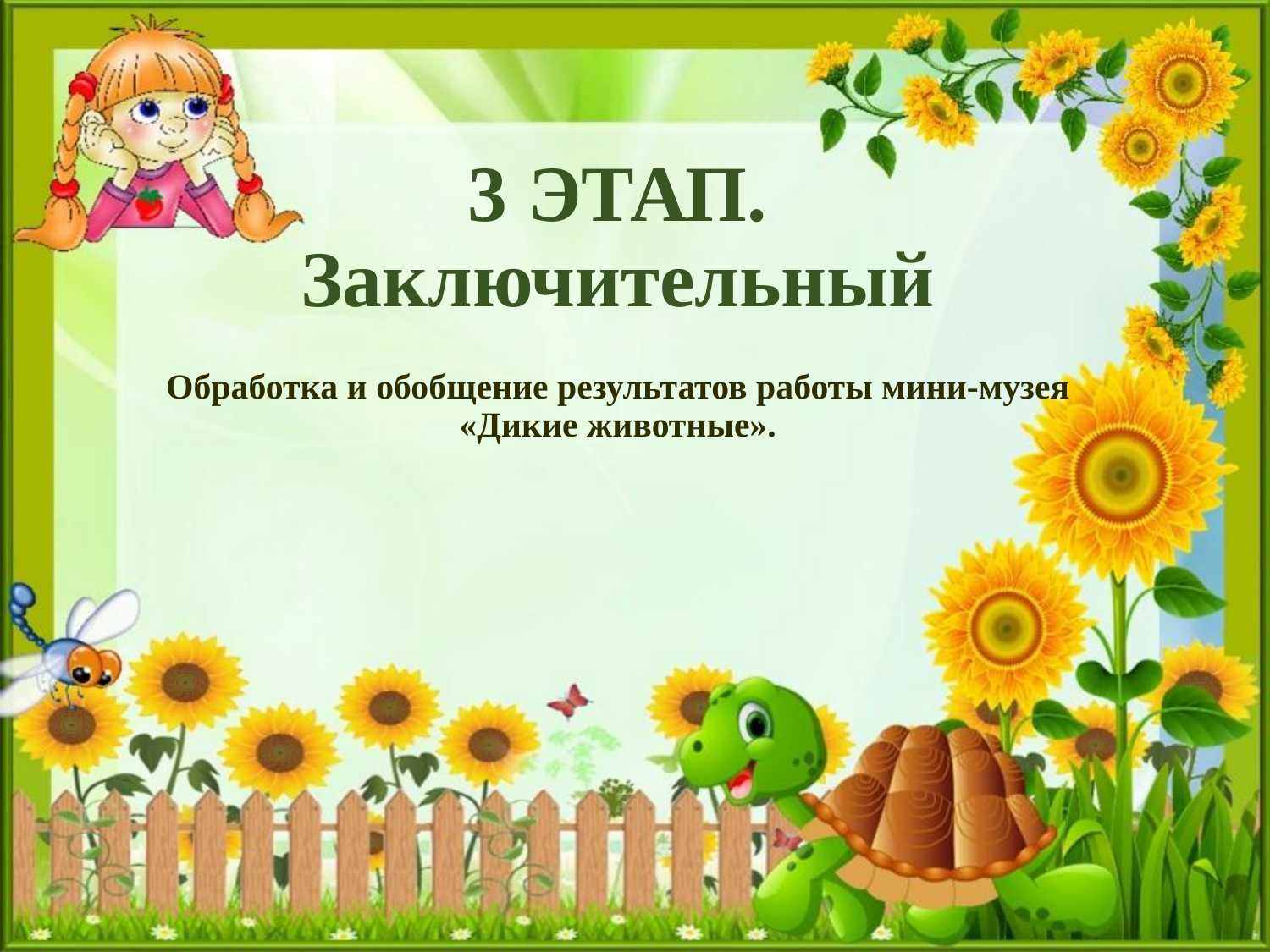

# 3 ЭТАП. Заключительный
Обработка и обобщение результатов работы мини-музея «Дикие животные».